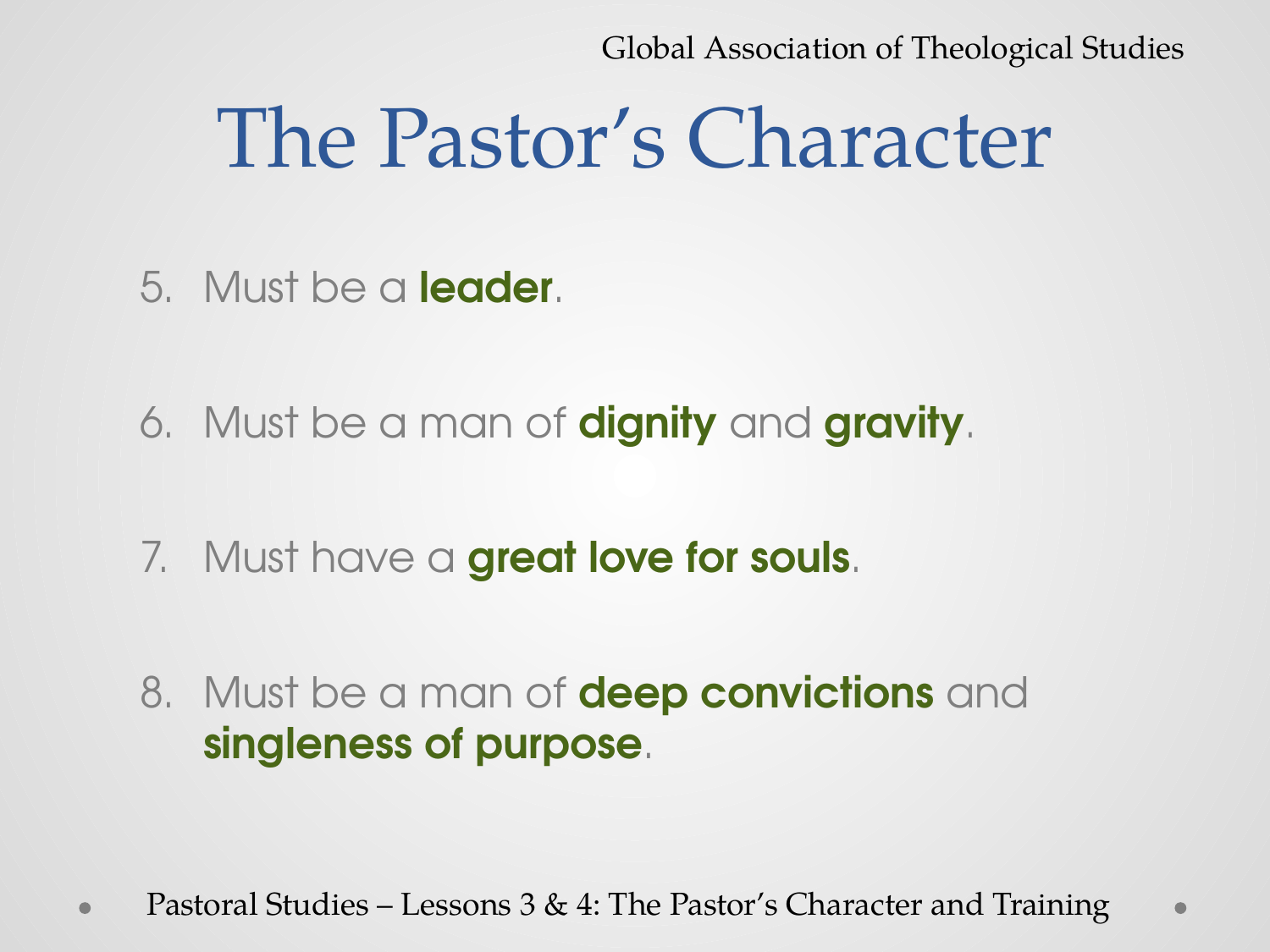

Global Association of Theological Studies
# The Pastor’s Character
Must be a leader.

Must be a man of dignity and gravity.

Must have a great love for souls.

Must be a man of deep convictions and singleness of purpose.
Pastoral Studies – Lessons 3 & 4: The Pastor’s Character and Training